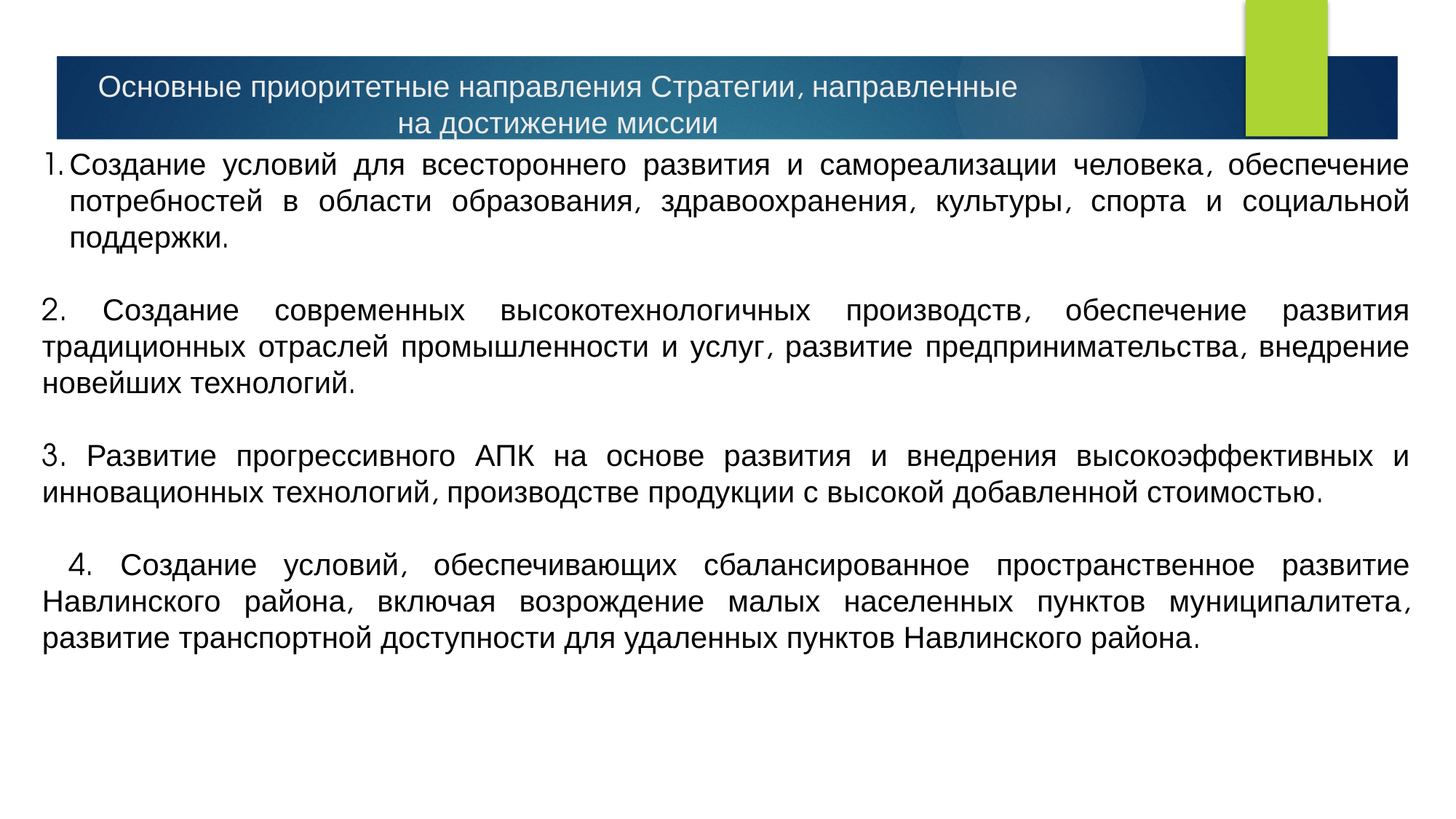

# Основные приоритетные направления Стратегии, направленные на достижение миссии
Создание условий для всестороннего развития и самореализации человека, обеспечение потребностей в области образования, здравоохранения, культуры, спорта и социальной поддержки.

2. Создание современных высокотехнологичных производств, обеспечение развития традиционных отраслей промышленности и услуг, развитие предпринимательства, внедрение новейших технологий.

3. Развитие прогрессивного АПК на основе развития и внедрения высокоэффективных и инновационных технологий, производстве продукции с высокой добавленной стоимостью.

 4. Создание условий, обеспечивающих сбалансированное пространственное развитие Навлинского района, включая возрождение малых населенных пунктов муниципалитета, развитие транспортной доступности для удаленных пунктов Навлинского района.